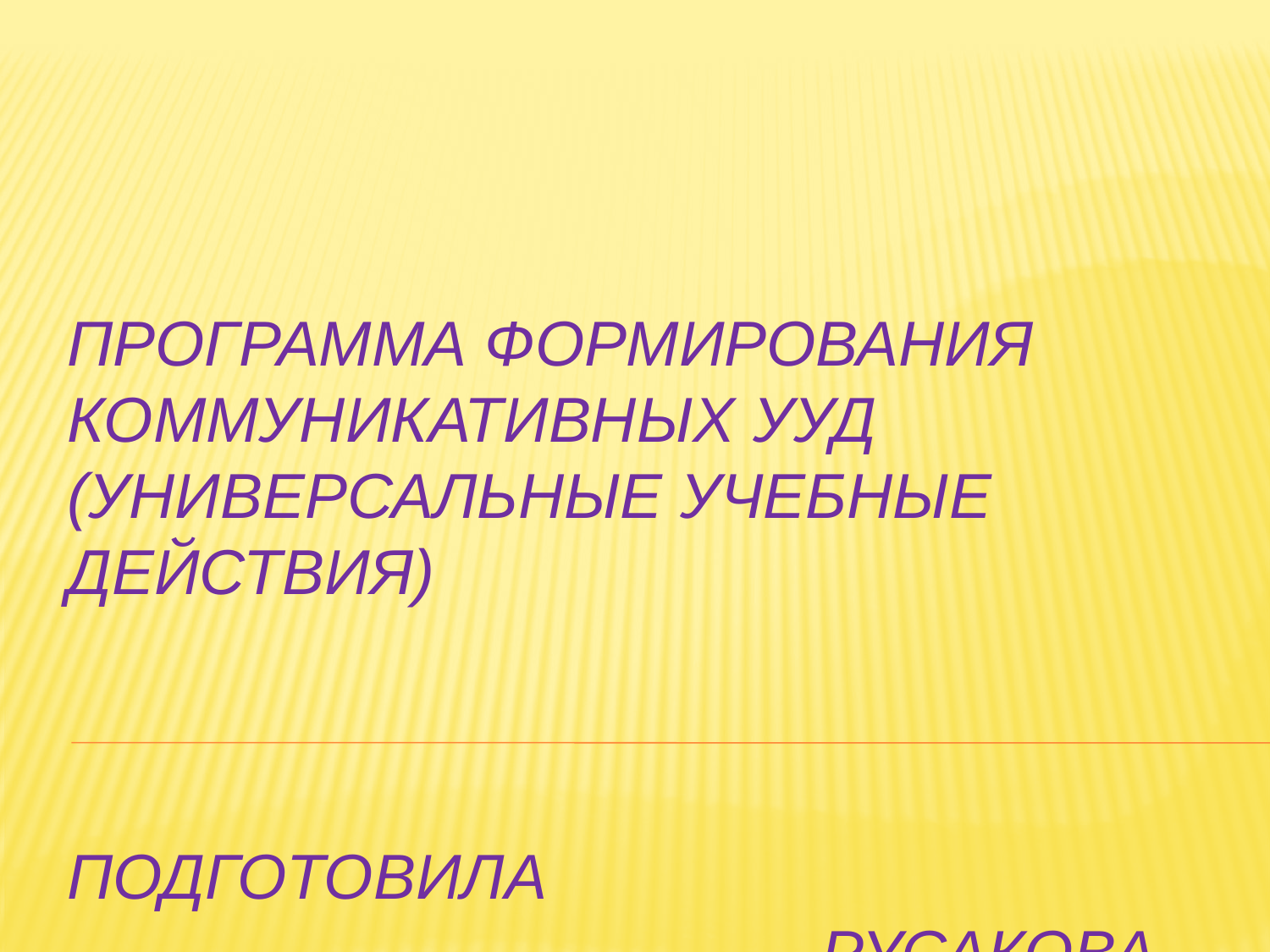

# Программа формирования коммуникативных УУД (универсальные учебные действия) Подготовила Русакова Е. В.